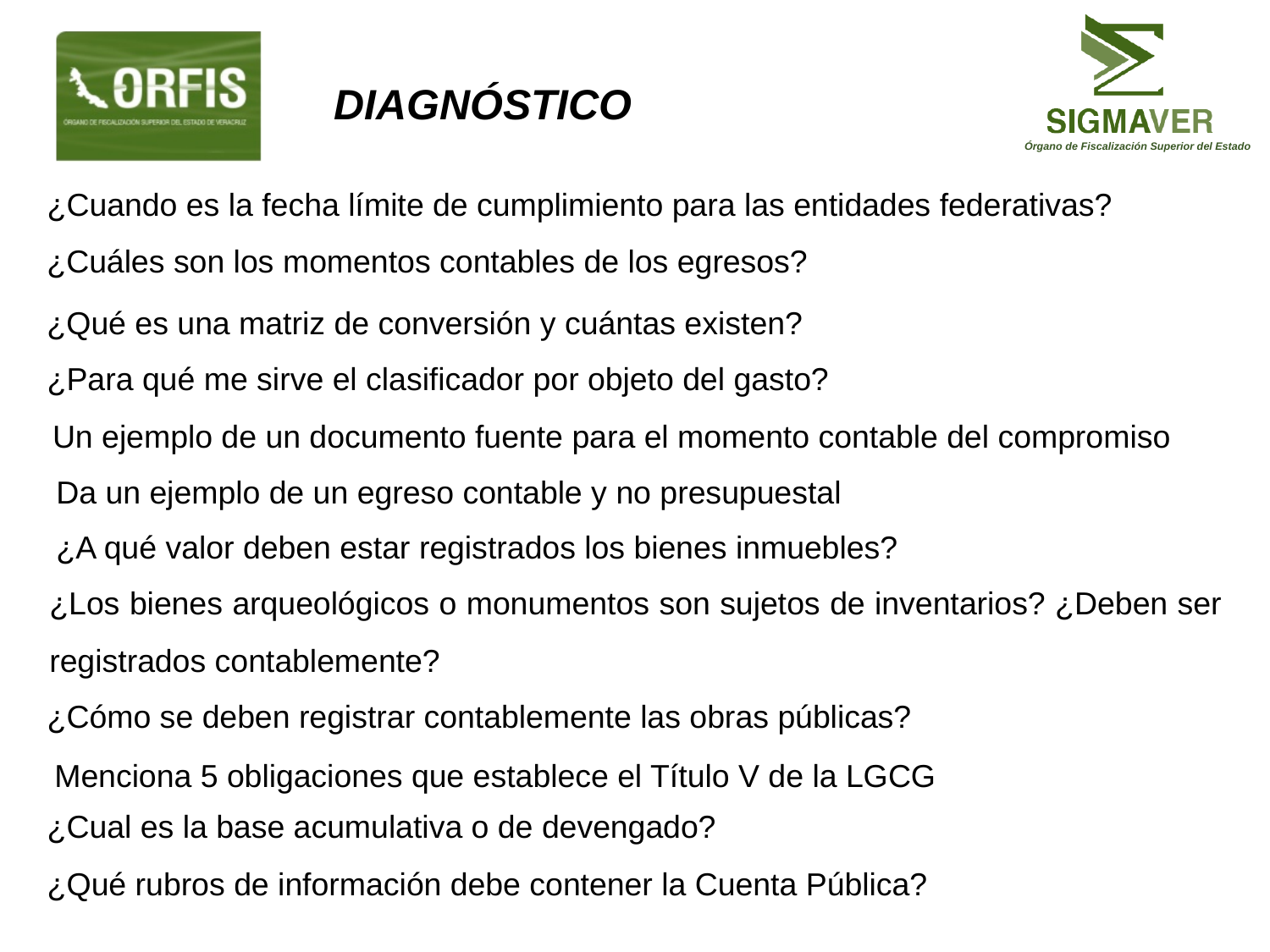

Diagnóstico
¿Cuando es la fecha límite de cumplimiento para las entidades federativas?
¿Cuáles son los momentos contables de los egresos?
¿Qué es una matriz de conversión y cuántas existen?
¿Para qué me sirve el clasificador por objeto del gasto?
Un ejemplo de un documento fuente para el momento contable del compromiso
Da un ejemplo de un egreso contable y no presupuestal
¿A qué valor deben estar registrados los bienes inmuebles?
¿Los bienes arqueológicos o monumentos son sujetos de inventarios? ¿Deben ser registrados contablemente?
¿Cómo se deben registrar contablemente las obras públicas?
Menciona 5 obligaciones que establece el Título V de la LGCG
¿Cual es la base acumulativa o de devengado?
¿Qué rubros de información debe contener la Cuenta Pública?